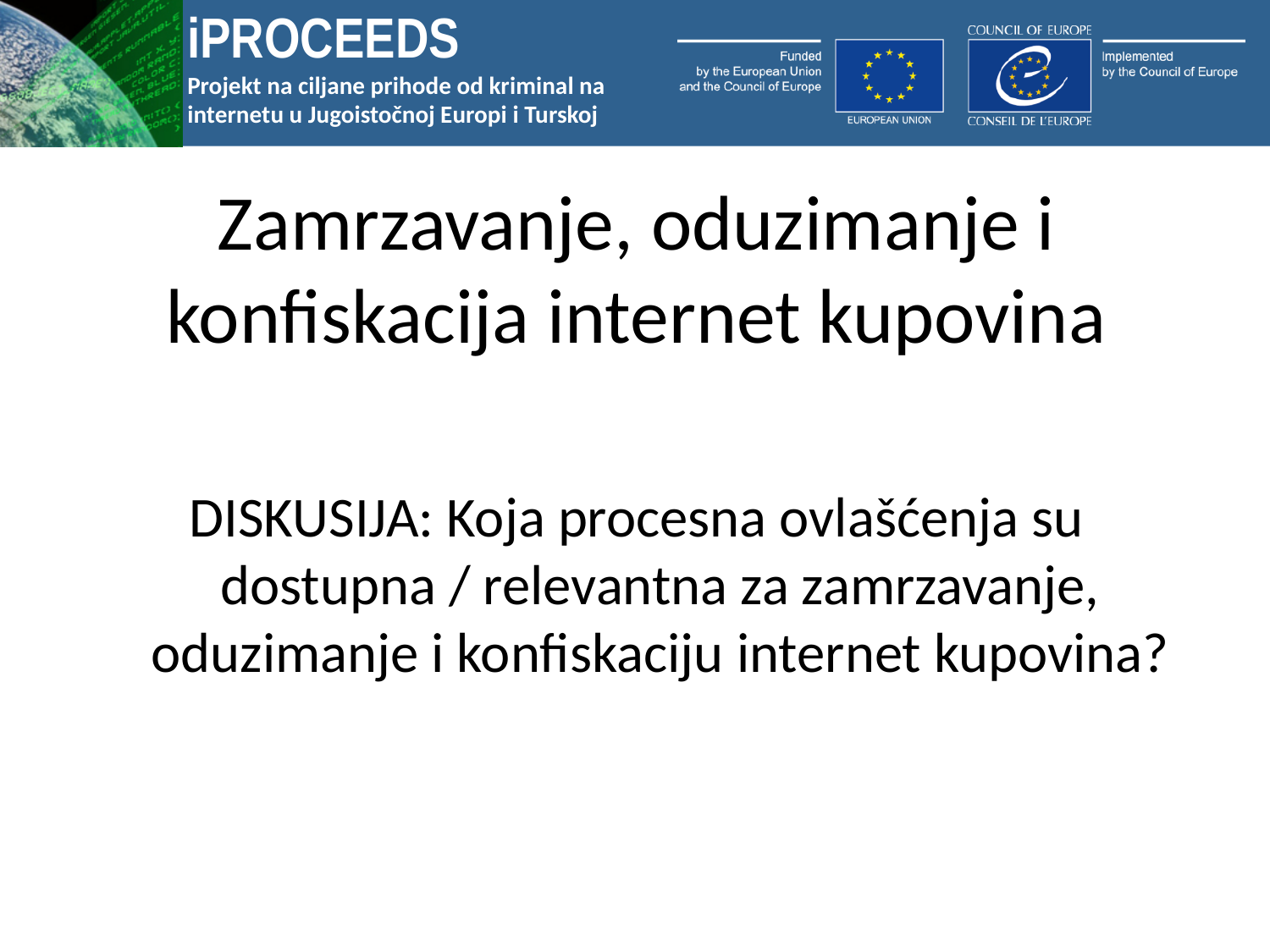

# Zamrzavanje, oduzimanje i konfiskacija internet kupovina

DISKUSIJA: Koja procesna ovlašćenja su dostupna / relevantna za zamrzavanje, oduzimanje i konfiskaciju internet kupovina?